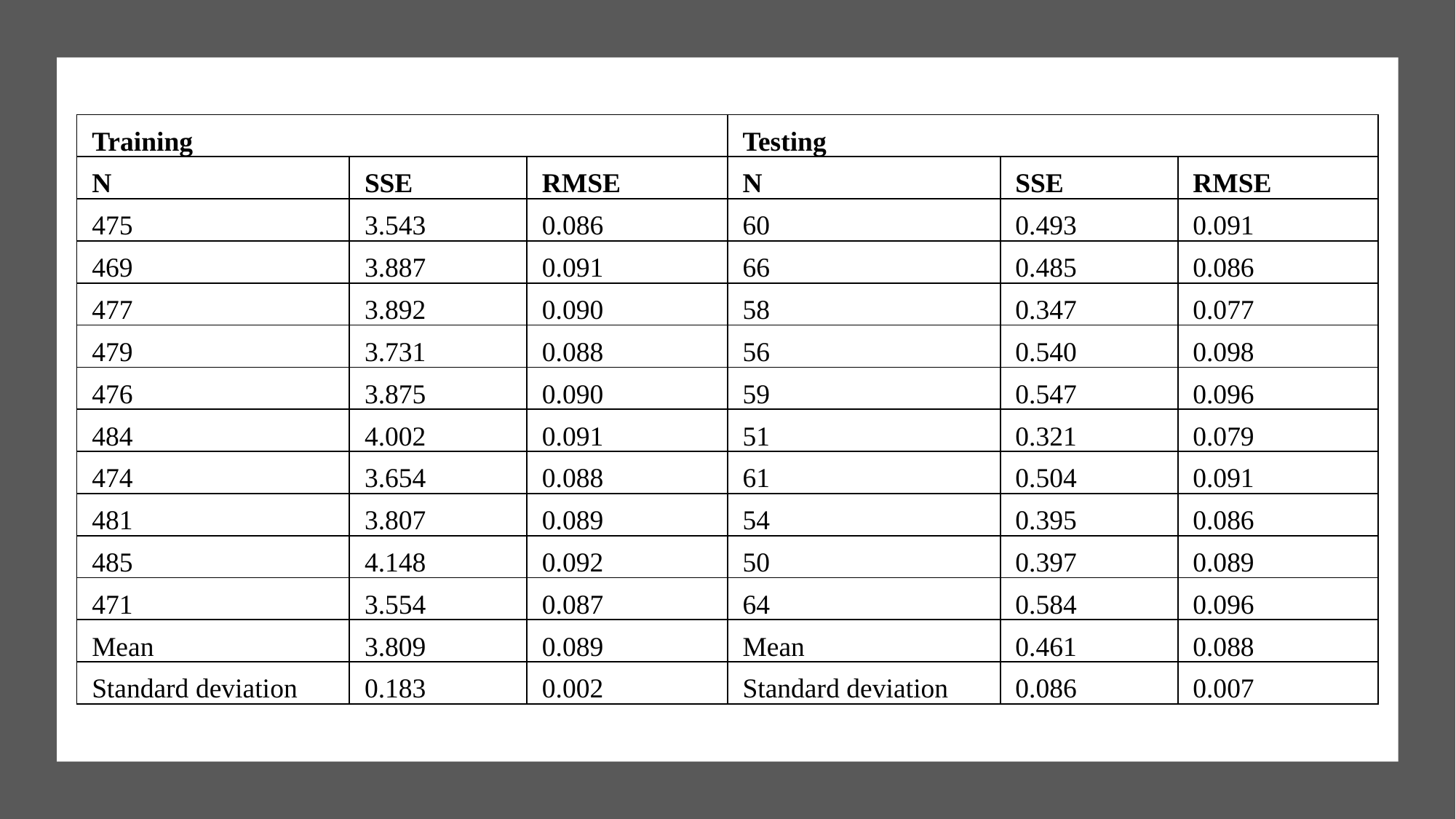

| Training |  |  | Testing |  |  |
| --- | --- | --- | --- | --- | --- |
| N | SSE | RMSE | N | SSE | RMSE |
| 475 | 3.543 | 0.086 | 60 | 0.493 | 0.091 |
| 469 | 3.887 | 0.091 | 66 | 0.485 | 0.086 |
| 477 | 3.892 | 0.090 | 58 | 0.347 | 0.077 |
| 479 | 3.731 | 0.088 | 56 | 0.540 | 0.098 |
| 476 | 3.875 | 0.090 | 59 | 0.547 | 0.096 |
| 484 | 4.002 | 0.091 | 51 | 0.321 | 0.079 |
| 474 | 3.654 | 0.088 | 61 | 0.504 | 0.091 |
| 481 | 3.807 | 0.089 | 54 | 0.395 | 0.086 |
| 485 | 4.148 | 0.092 | 50 | 0.397 | 0.089 |
| 471 | 3.554 | 0.087 | 64 | 0.584 | 0.096 |
| Mean | 3.809 | 0.089 | Mean | 0.461 | 0.088 |
| Standard deviation | 0.183 | 0.002 | Standard deviation | 0.086 | 0.007 |